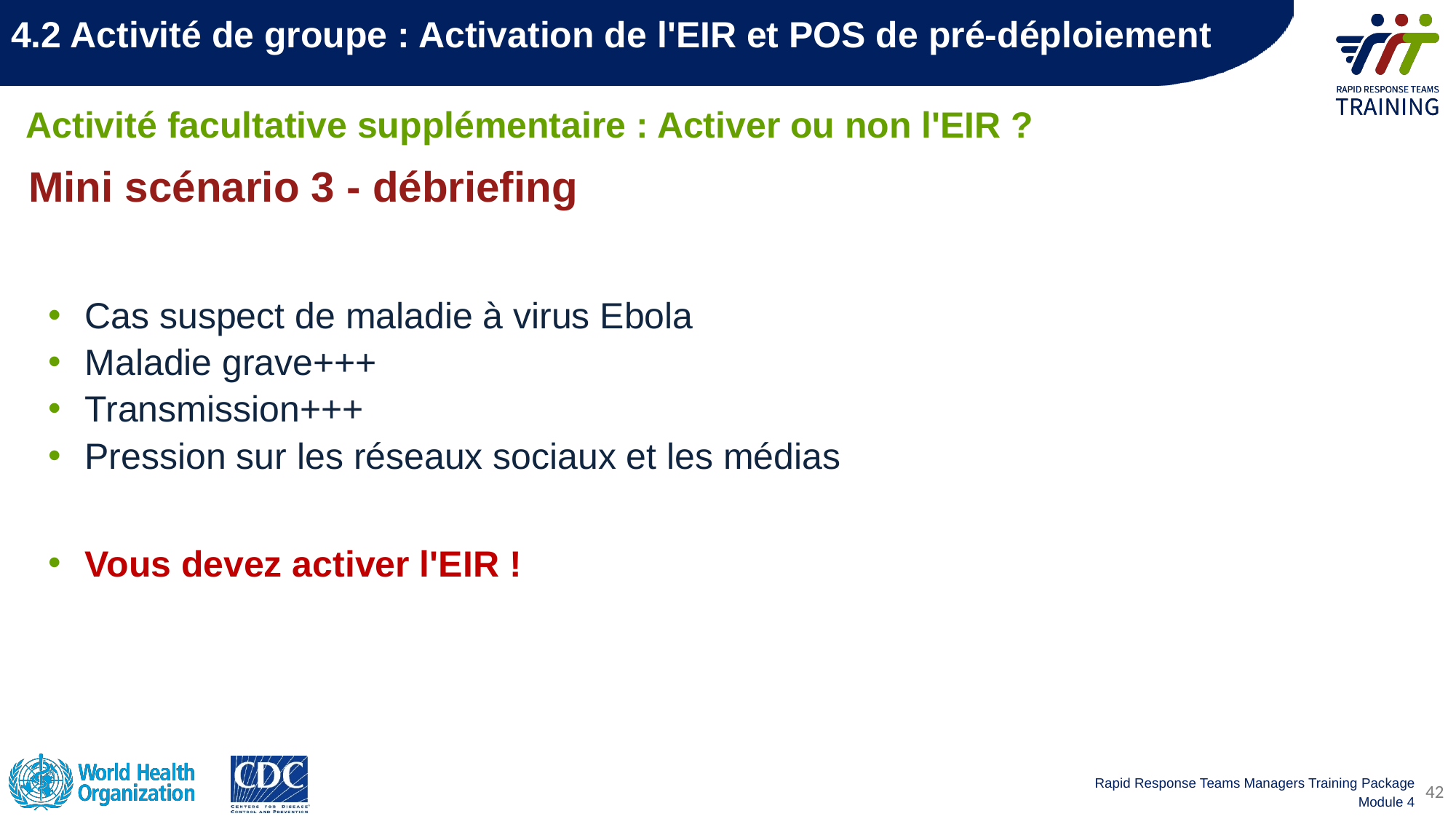

​
4.2 Activité de groupe : Activation de l'EIR et POS de pré-déploiement

# Activité facultative supplémentaire : Activer ou non l'EIR ?
Mini scénario 3 - débriefing

Cas suspect de maladie à virus Ebola
Maladie grave+++
Transmission+++
Pression sur les réseaux sociaux et les médias

Vous devez activer l'EIR !
42